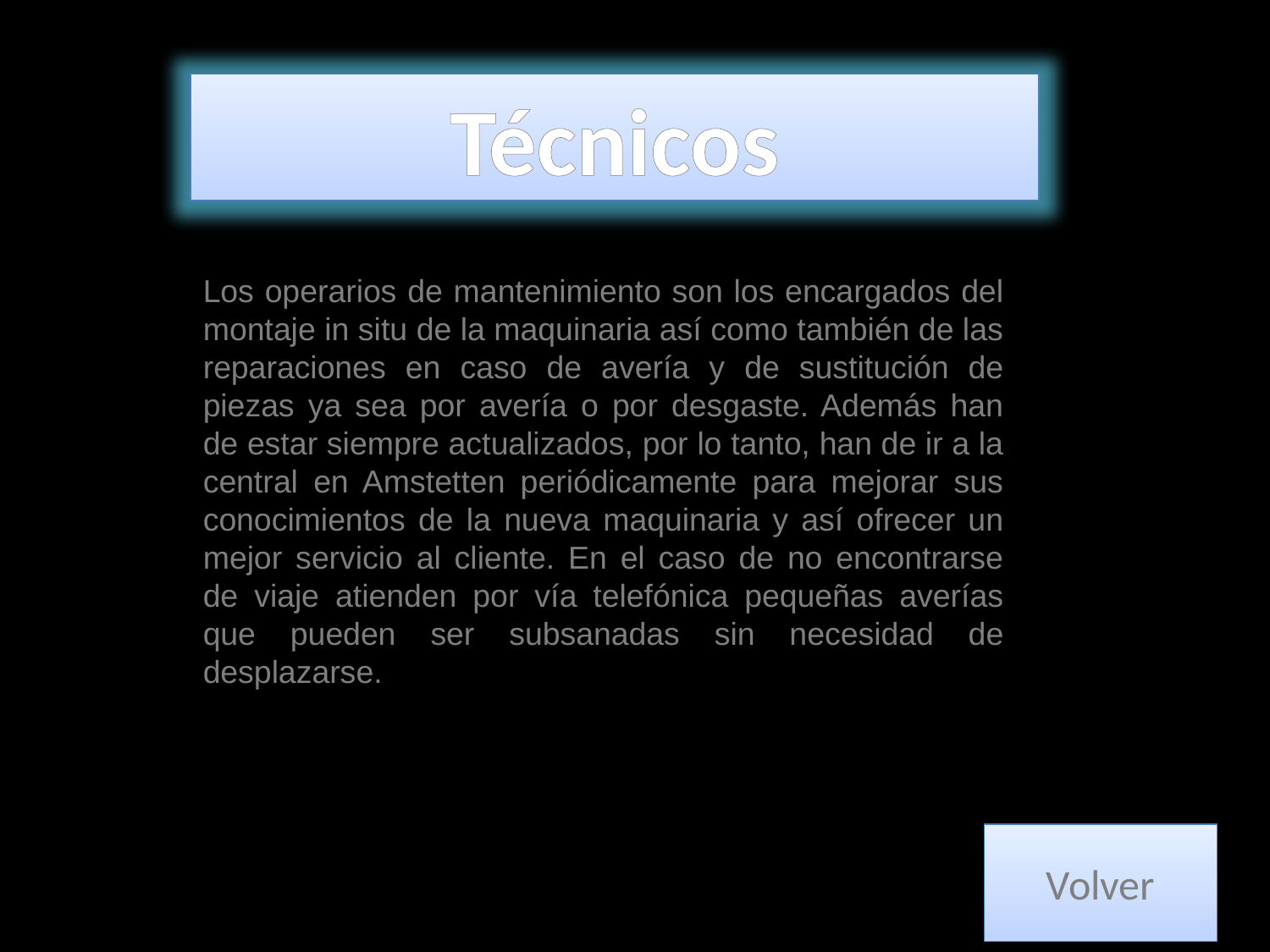

Técnicos
Los operarios de mantenimiento son los encargados del montaje in situ de la maquinaria así como también de las reparaciones en caso de avería y de sustitución de piezas ya sea por avería o por desgaste. Además han de estar siempre actualizados, por lo tanto, han de ir a la central en Amstetten periódicamente para mejorar sus conocimientos de la nueva maquinaria y así ofrecer un mejor servicio al cliente. En el caso de no encontrarse de viaje atienden por vía telefónica pequeñas averías que pueden ser subsanadas sin necesidad de desplazarse.
Volver